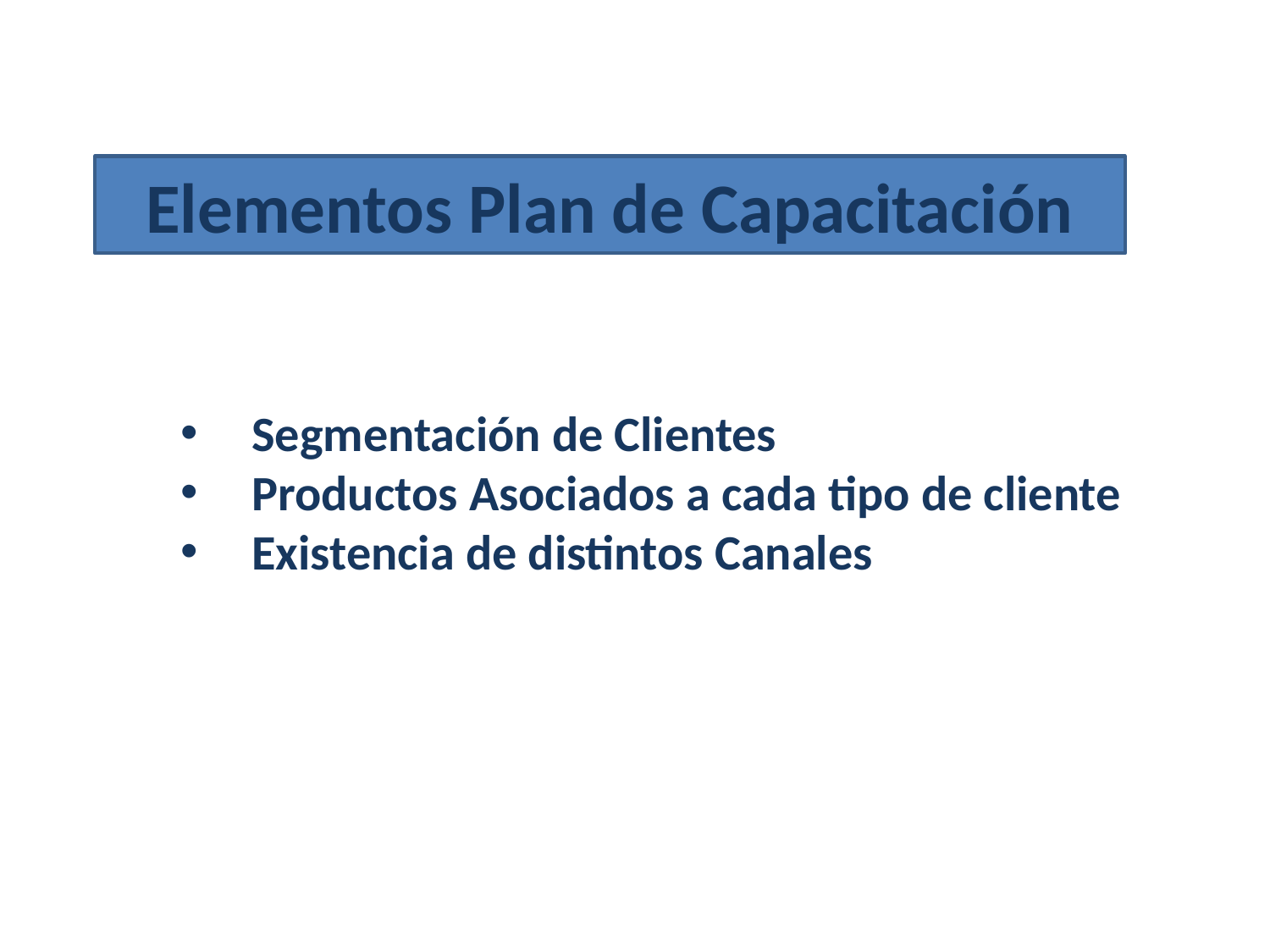

Elementos Plan de Capacitación
Segmentación de Clientes
Productos Asociados a cada tipo de cliente
Existencia de distintos Canales